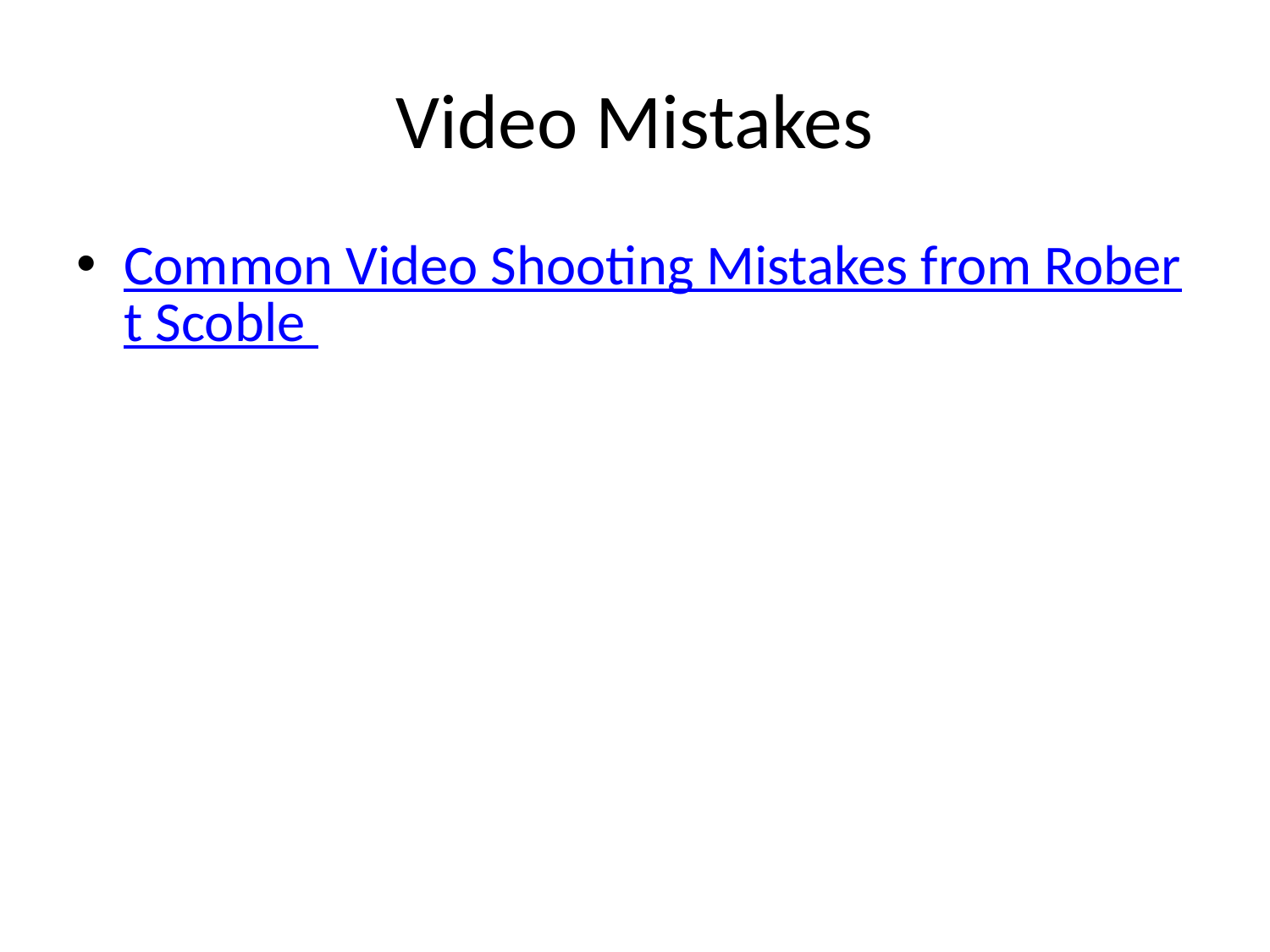

# Video Mistakes
Common Video Shooting Mistakes from Robert Scoble